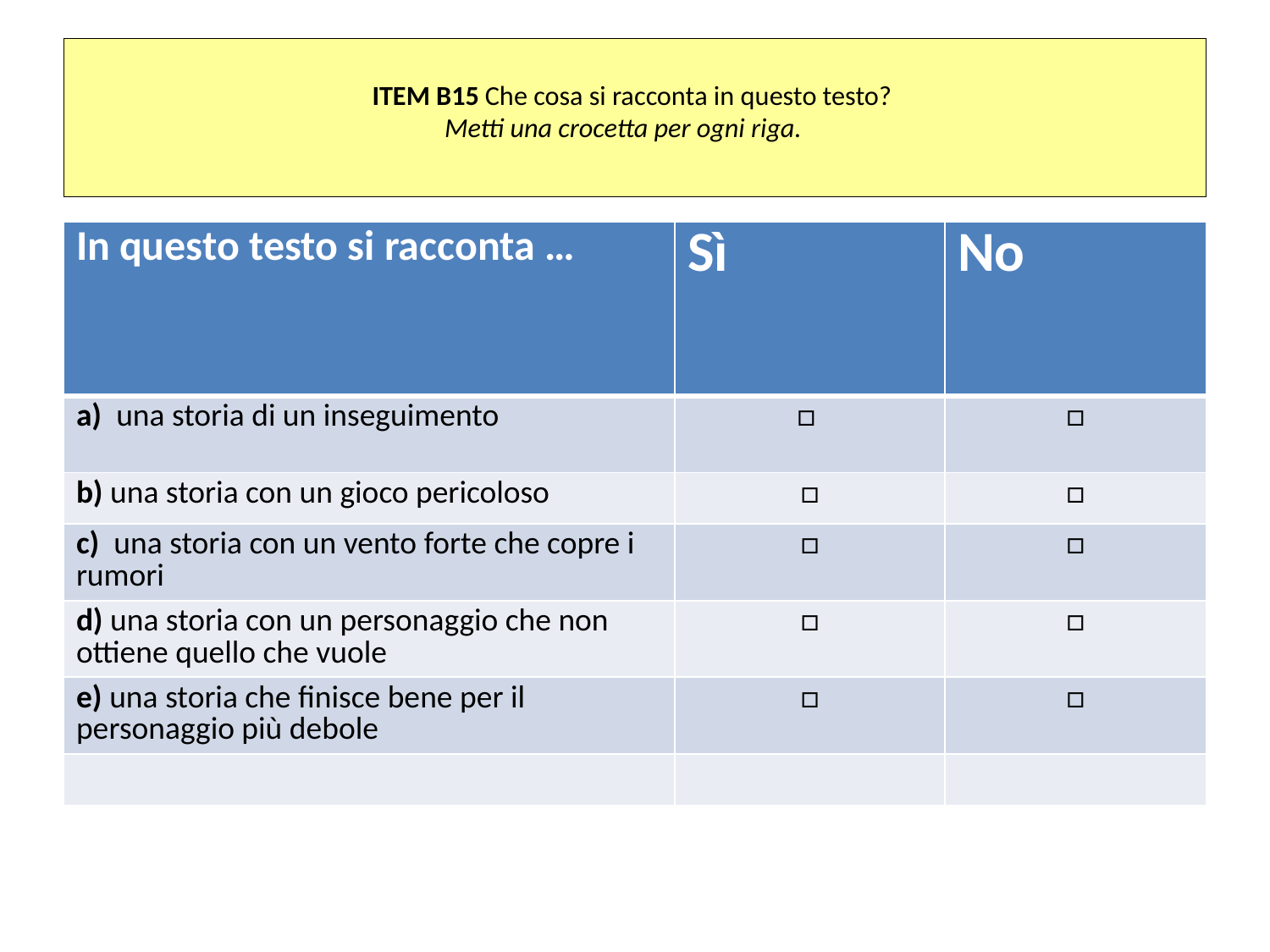

# ITEM B15 Che cosa si racconta in questo testo? Metti una crocetta per ogni riga.
| In questo testo si racconta … | Sì | No |
| --- | --- | --- |
| a) una storia di un inseguimento | □ | □ |
| b) una storia con un gioco pericoloso | □ | □ |
| c) una storia con un vento forte che copre i rumori | □ | □ |
| d) una storia con un personaggio che non ottiene quello che vuole | □ | □ |
| e) una storia che finisce bene per il personaggio più debole | □ | □ |
|  |  |  |